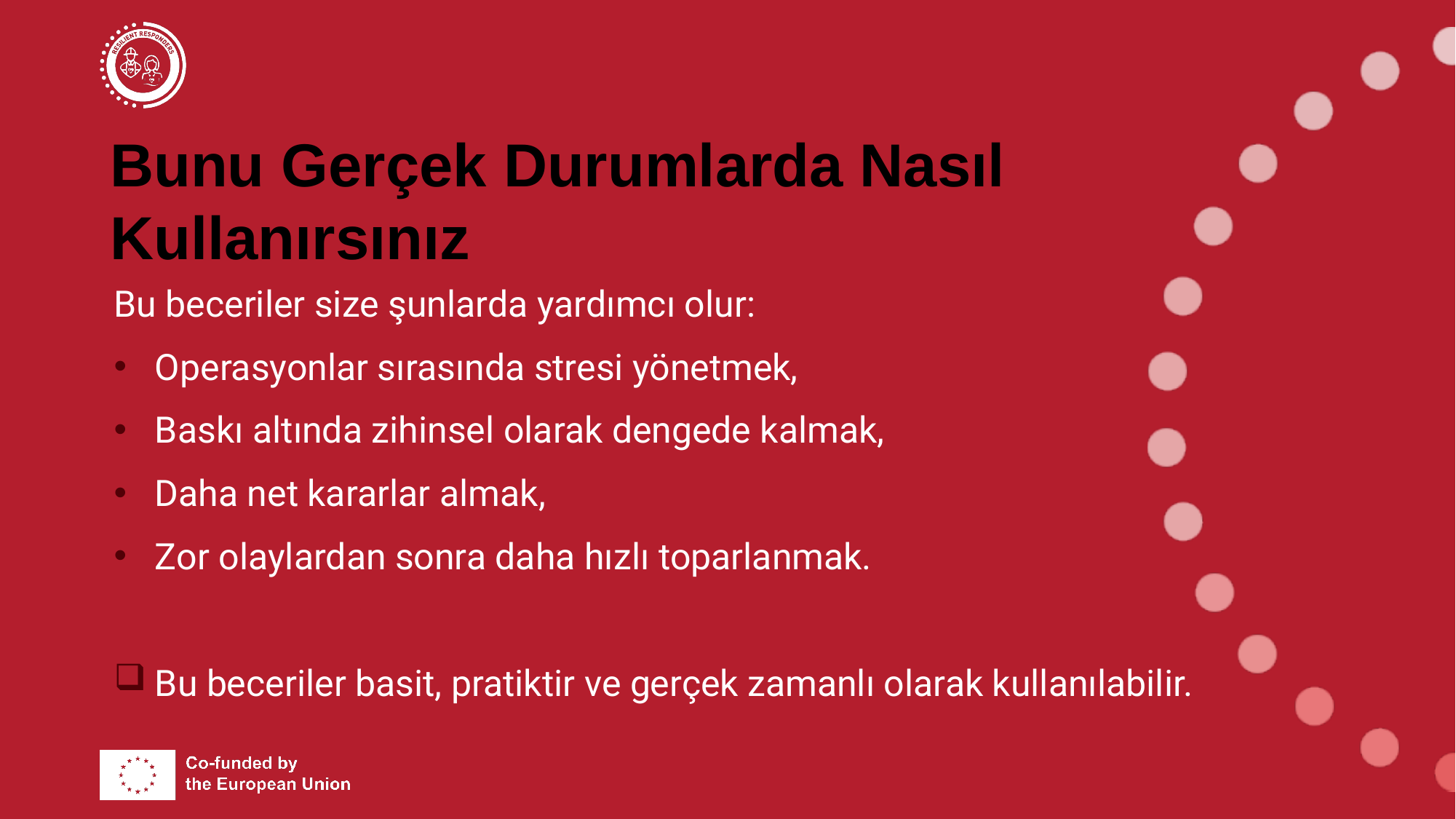

# Bunu Gerçek Durumlarda Nasıl Kullanırsınız
Bu beceriler size şunlarda yardımcı olur:
Operasyonlar sırasında stresi yönetmek,
Baskı altında zihinsel olarak dengede kalmak,
Daha net kararlar almak,
Zor olaylardan sonra daha hızlı toparlanmak.

Bu beceriler basit, pratiktir ve gerçek zamanlı olarak kullanılabilir.